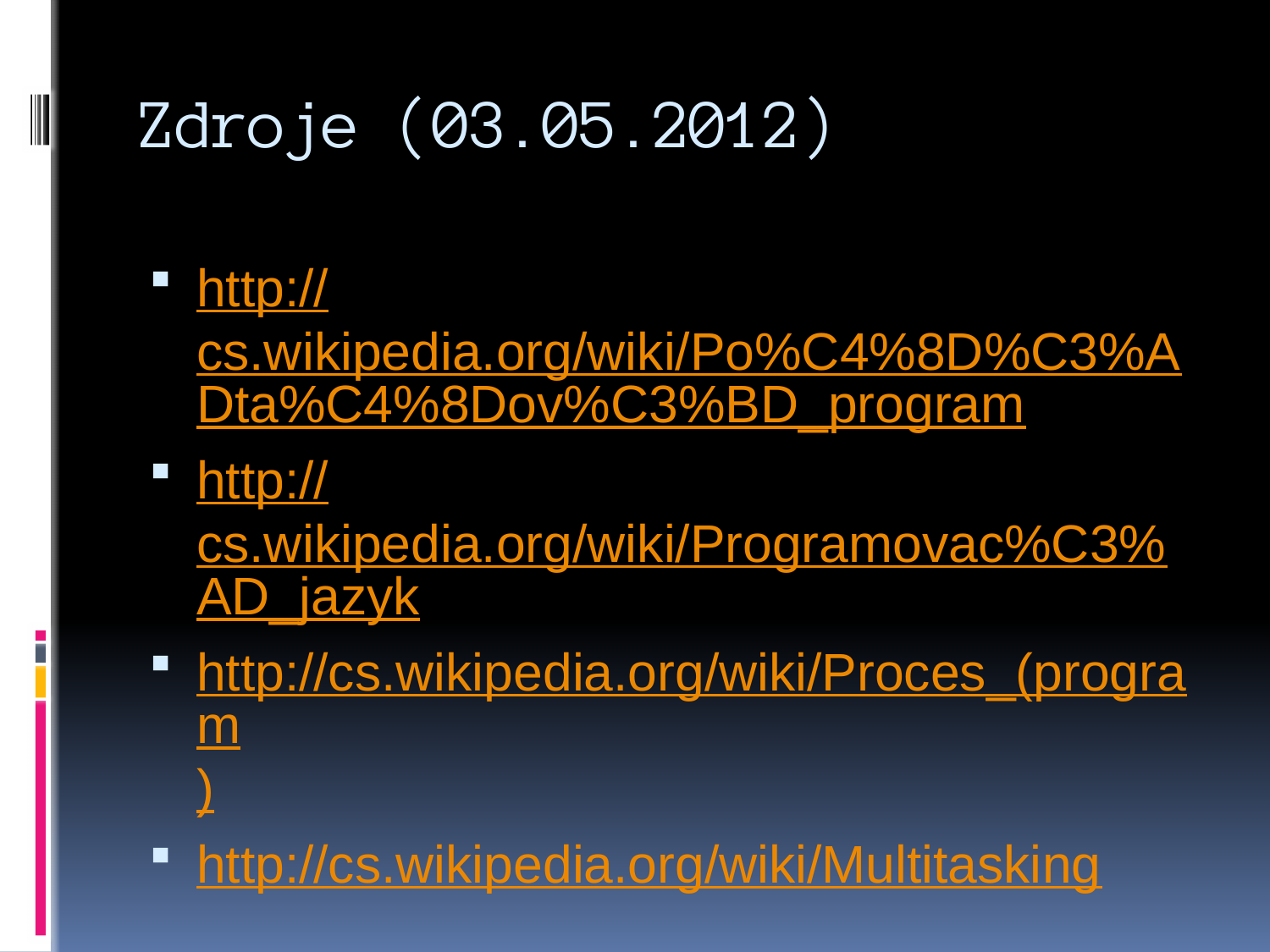

# Zdroje (03.05.2012)
http://cs.wikipedia.org/wiki/Po%C4%8D%C3%ADta%C4%8Dov%C3%BD_program
http://cs.wikipedia.org/wiki/Programovac%C3%AD_jazyk
http://cs.wikipedia.org/wiki/Proces_(program)
http://cs.wikipedia.org/wiki/Multitasking